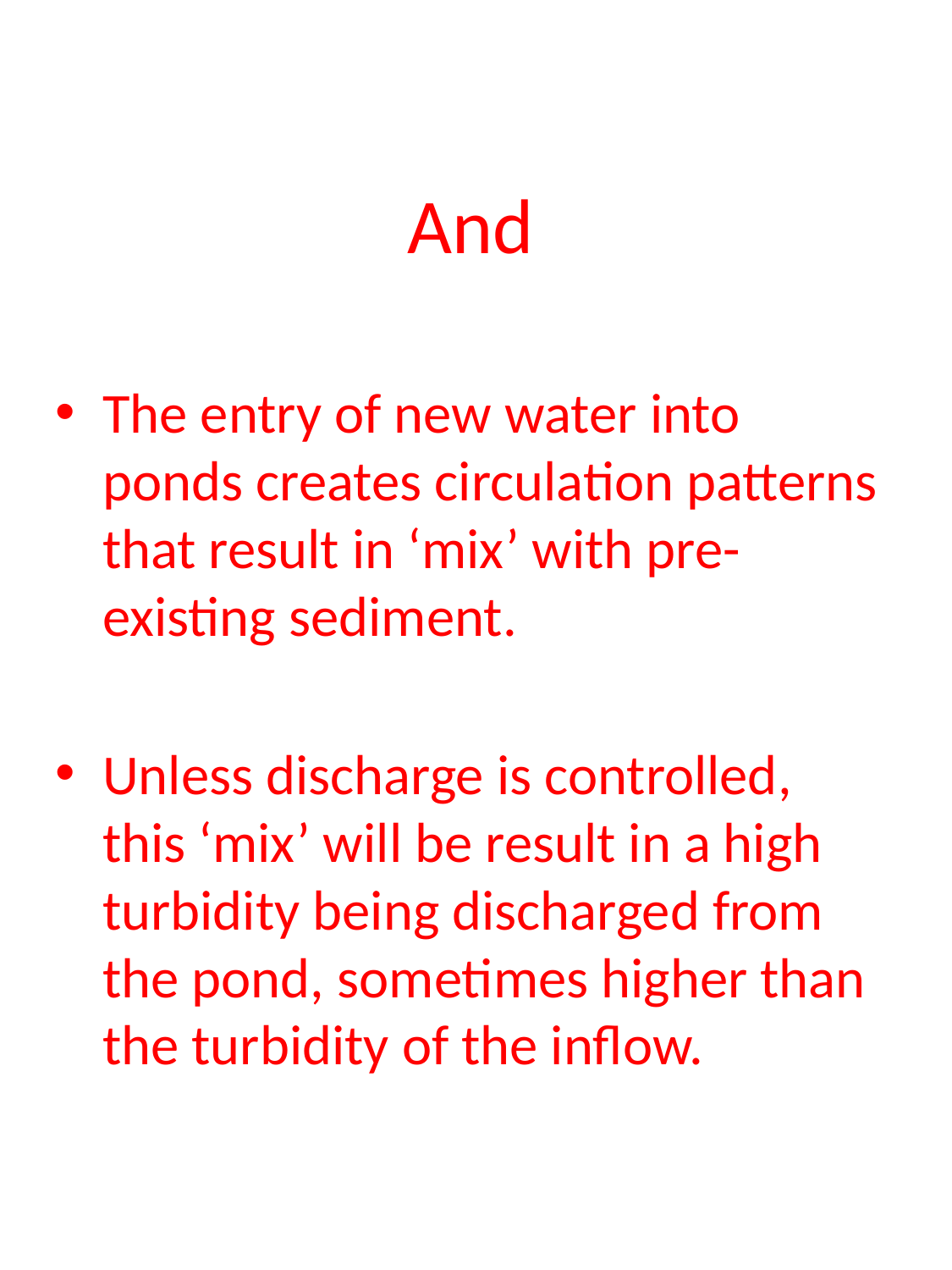

# And
The entry of new water into ponds creates circulation patterns that result in ‘mix’ with pre-existing sediment.

Unless discharge is controlled, this ‘mix’ will be result in a high turbidity being discharged from the pond, sometimes higher than the turbidity of the inflow.